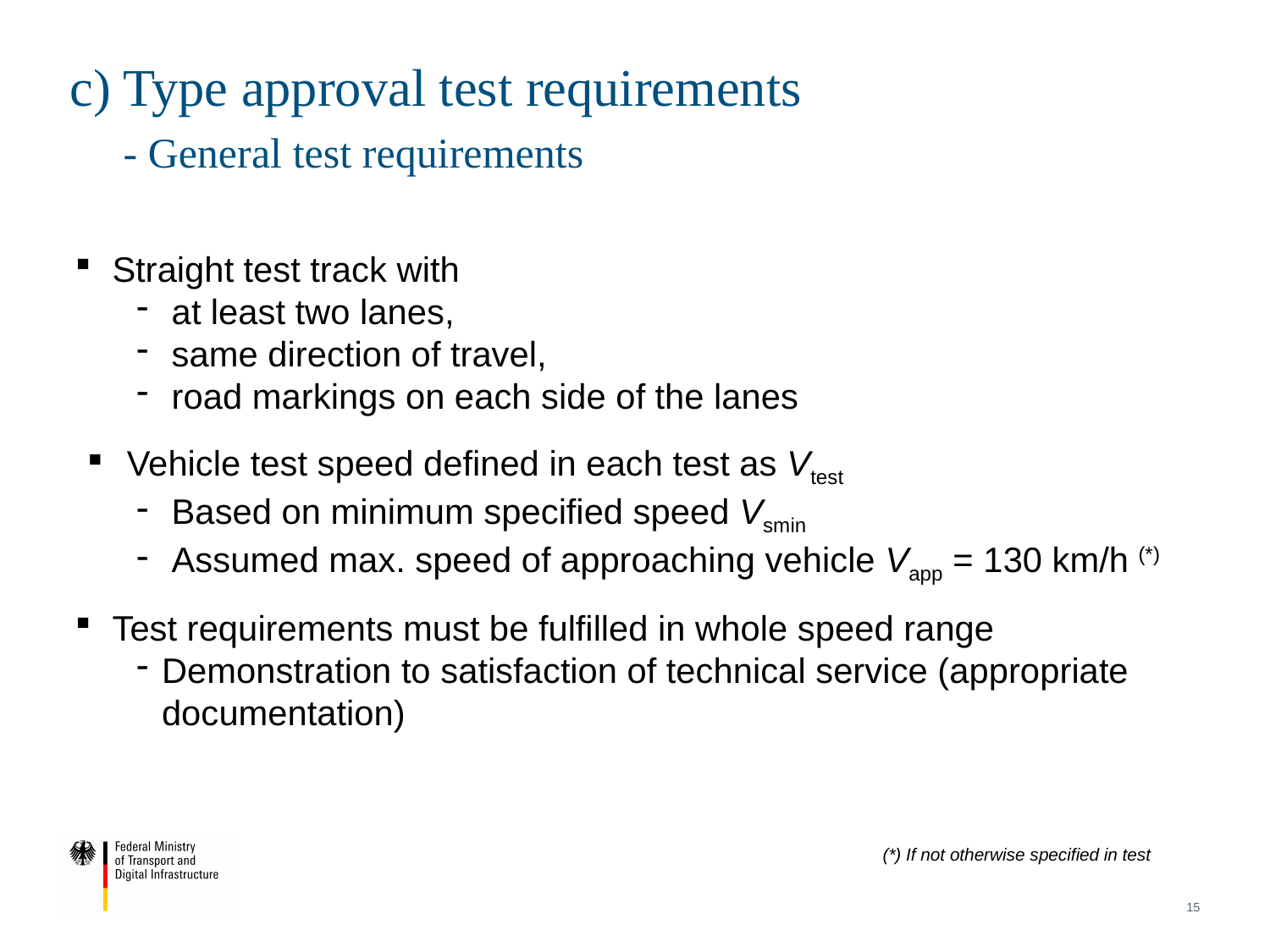

# c) Type approval test requirements - General test requirements
Straight test track with
 at least two lanes,
 same direction of travel,
 road markings on each side of the lanes
Vehicle test speed defined in each test as Vtest
 Based on minimum specified speed Vsmin
 Assumed max. speed of approaching vehicle Vapp = 130 km/h (*)
Test requirements must be fulfilled in whole speed range
Demonstration to satisfaction of technical service (appropriate documentation)
(*) If not otherwise specified in test
15